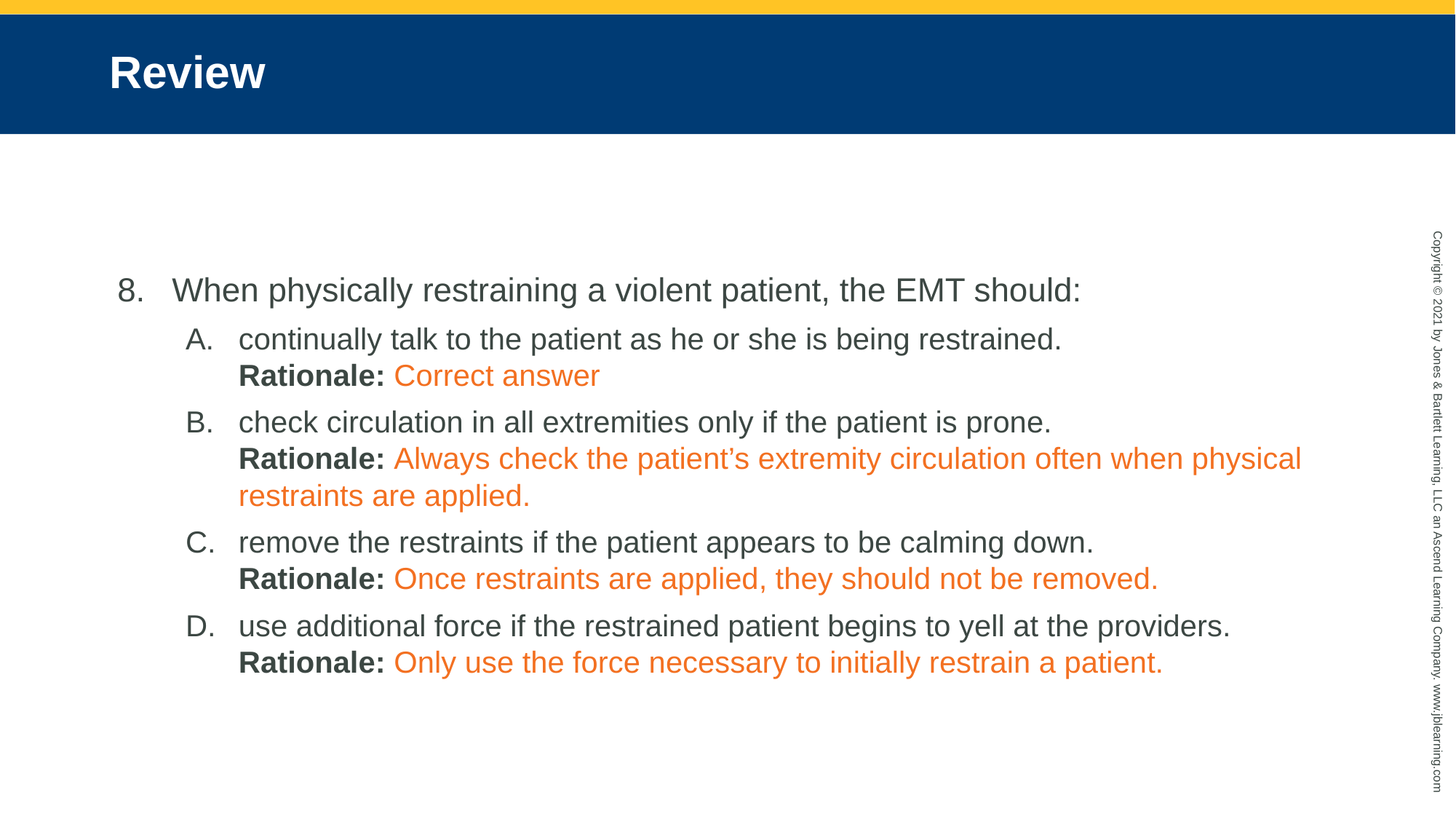

# Review
When physically restraining a violent patient, the EMT should:
continually talk to the patient as he or she is being restrained.
Rationale: Correct answer
check circulation in all extremities only if the patient is prone.
Rationale: Always check the patient’s extremity circulation often when physical restraints are applied.
remove the restraints if the patient appears to be calming down.
Rationale: Once restraints are applied, they should not be removed.
use additional force if the restrained patient begins to yell at the providers.
Rationale: Only use the force necessary to initially restrain a patient.